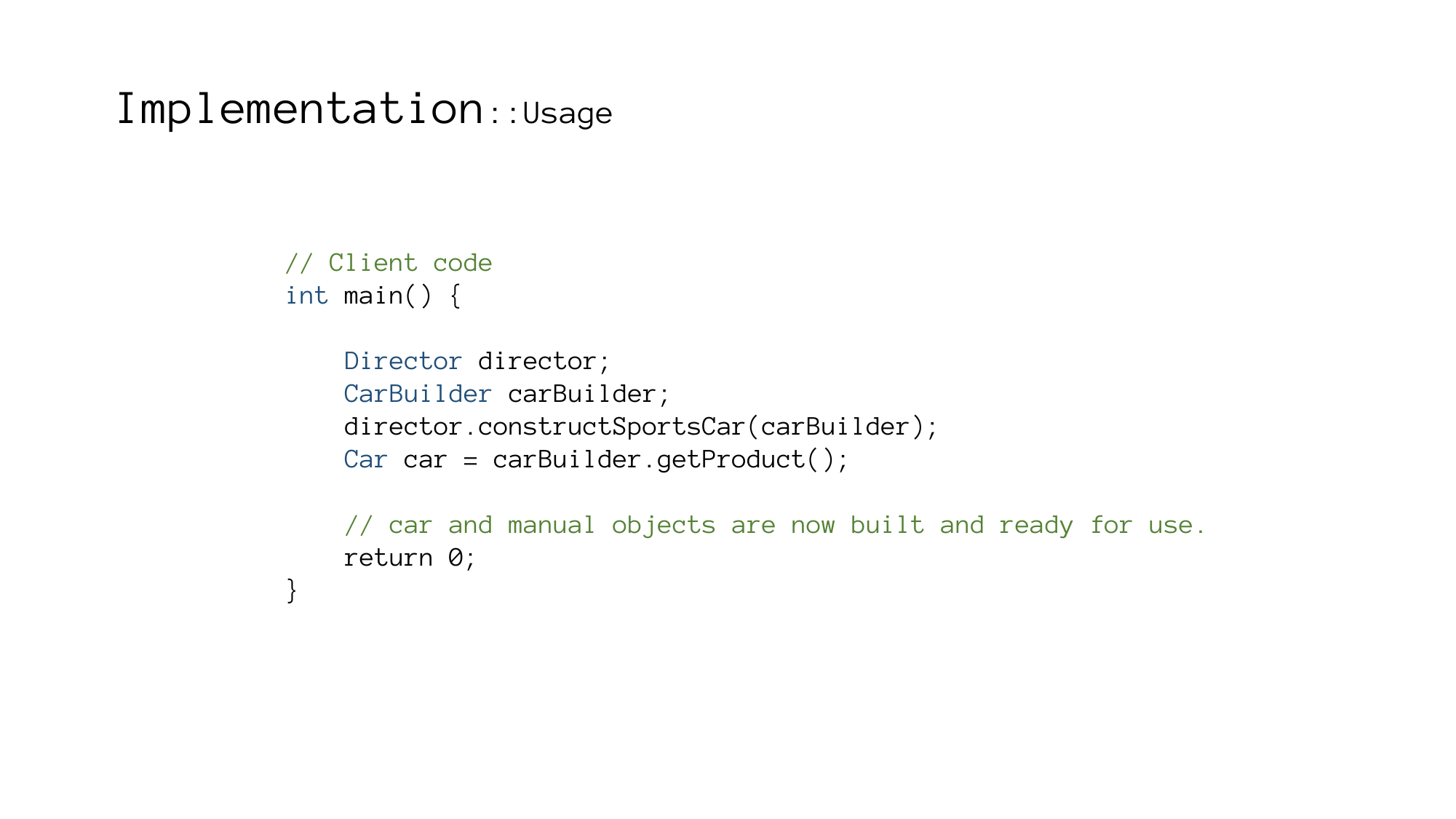

Implementation::Usage
// Client code
int main() {

    Director director;
    CarBuilder carBuilder;
    director.constructSportsCar(carBuilder);
    Car car = carBuilder.getProduct();

    // car and manual objects are now built and ready for use.
    return 0;
}